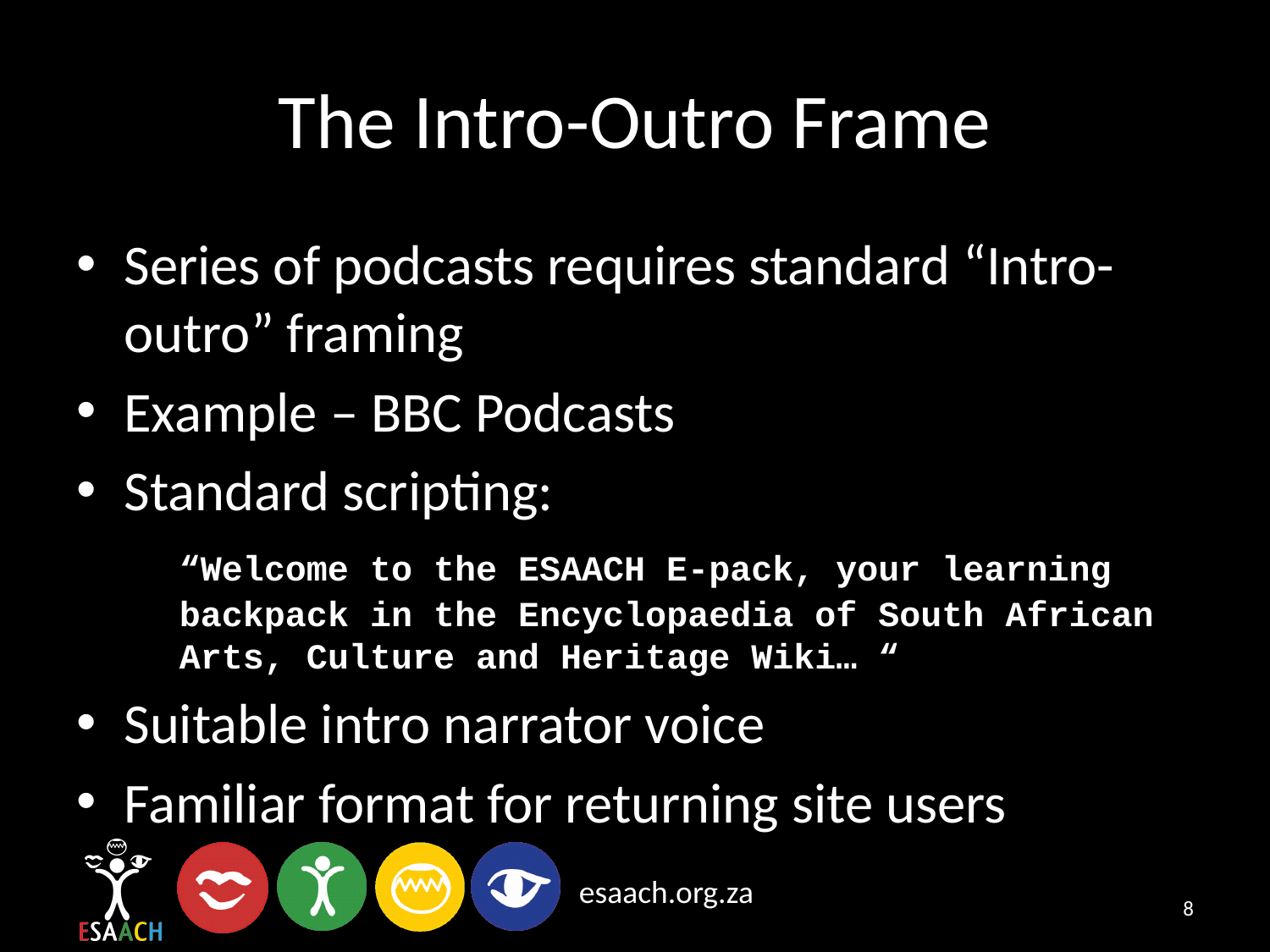

# The Intro-Outro Frame
Series of podcasts requires standard “Intro-outro” framing
Example – BBC Podcasts
Standard scripting:
	“Welcome to the ESAACH E-pack, your learning backpack in the Encyclopaedia of South African Arts, Culture and Heritage Wiki… “
Suitable intro narrator voice
Familiar format for returning site users

8